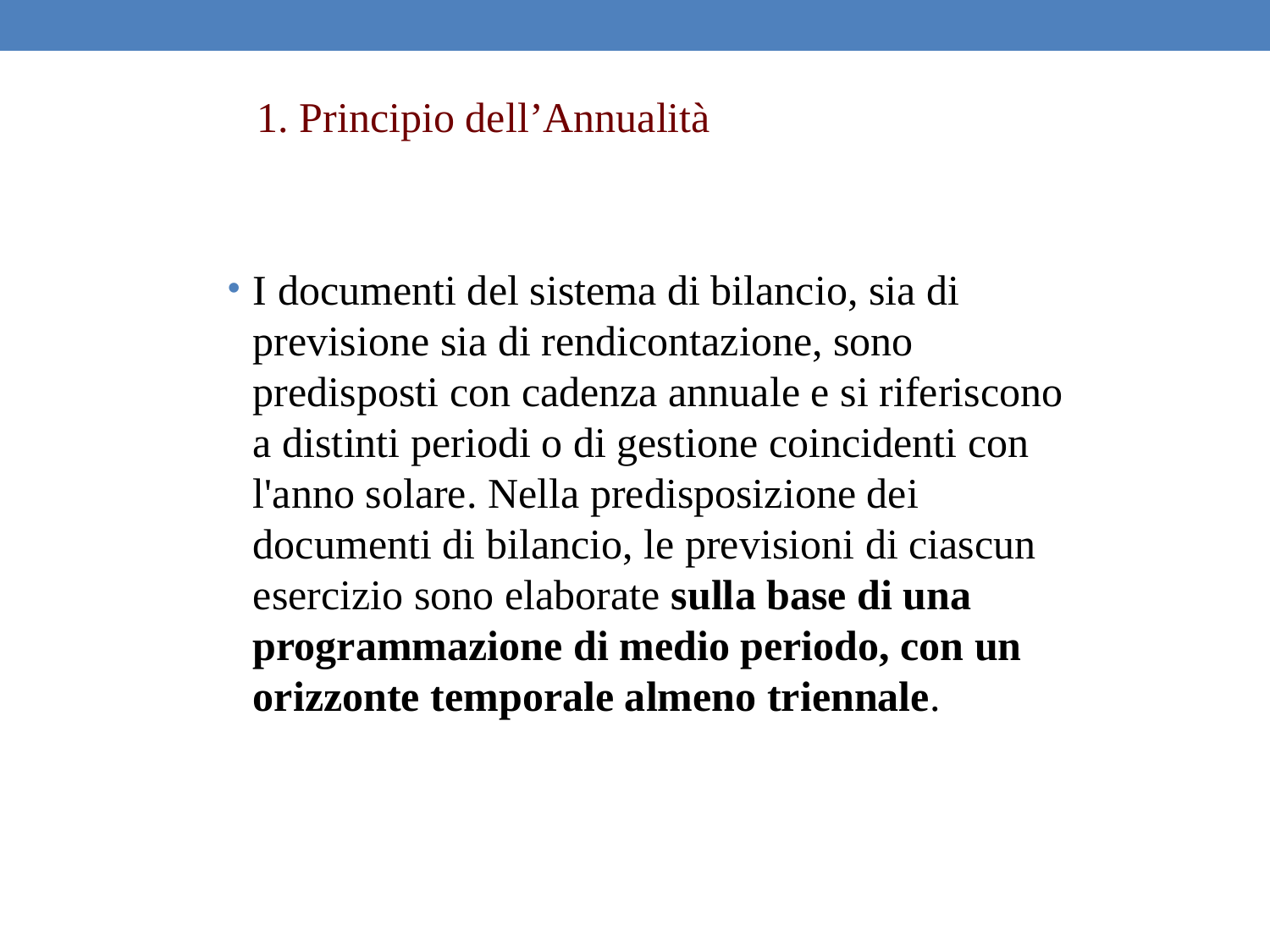

1. Principio dell’Annualità
I documenti del sistema di bilancio, sia di previsione sia di rendicontazione, sono predisposti con cadenza annuale e si riferiscono a distinti periodi o di gestione coincidenti con l'anno solare. Nella predisposizione dei documenti di bilancio, le previsioni di ciascun esercizio sono elaborate sulla base di una programmazione di medio periodo, con un orizzonte temporale almeno triennale.